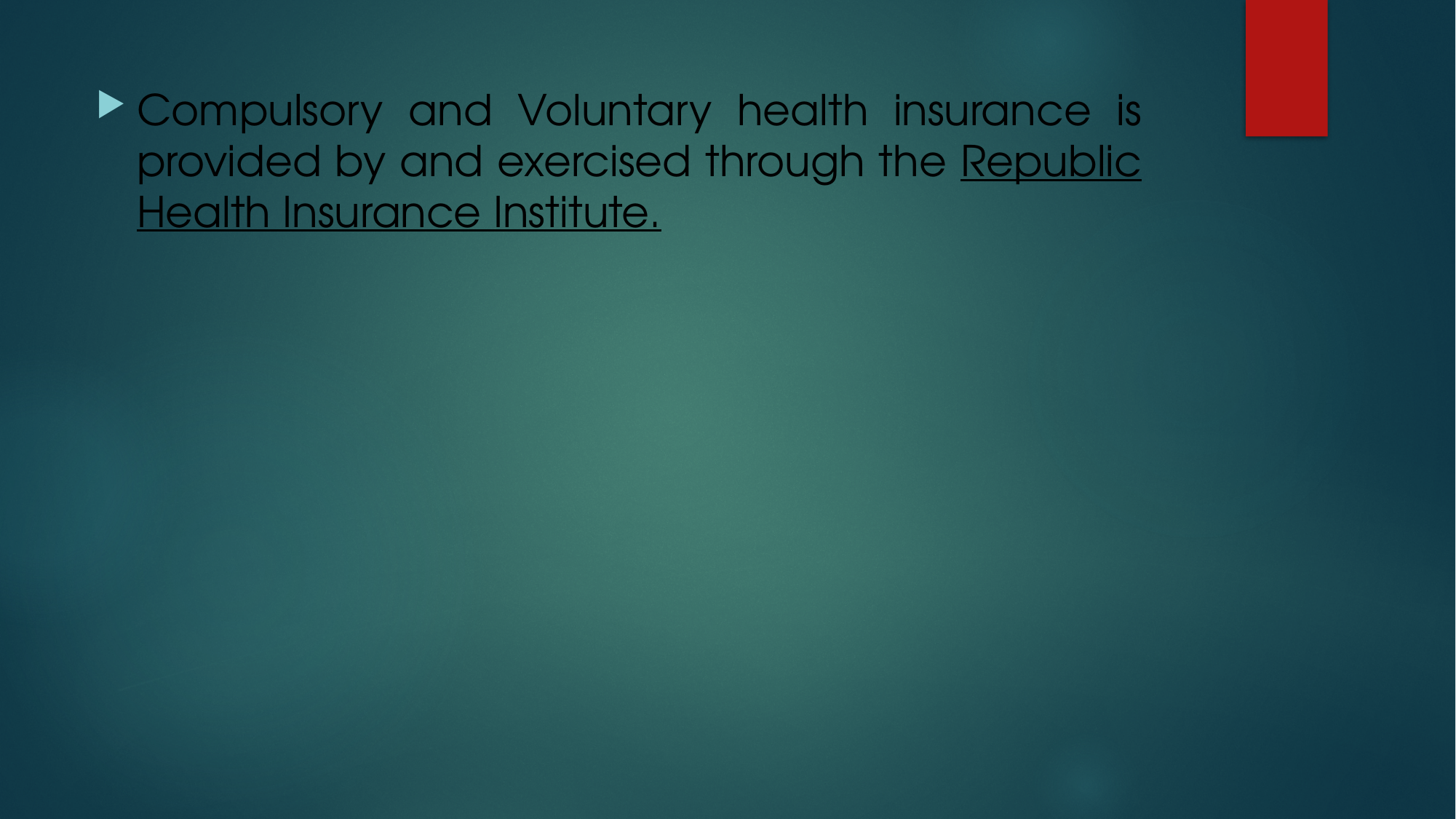

Compulsory and Voluntary health insurance is provided by and exercised through the Republic Health Insurance Institute.